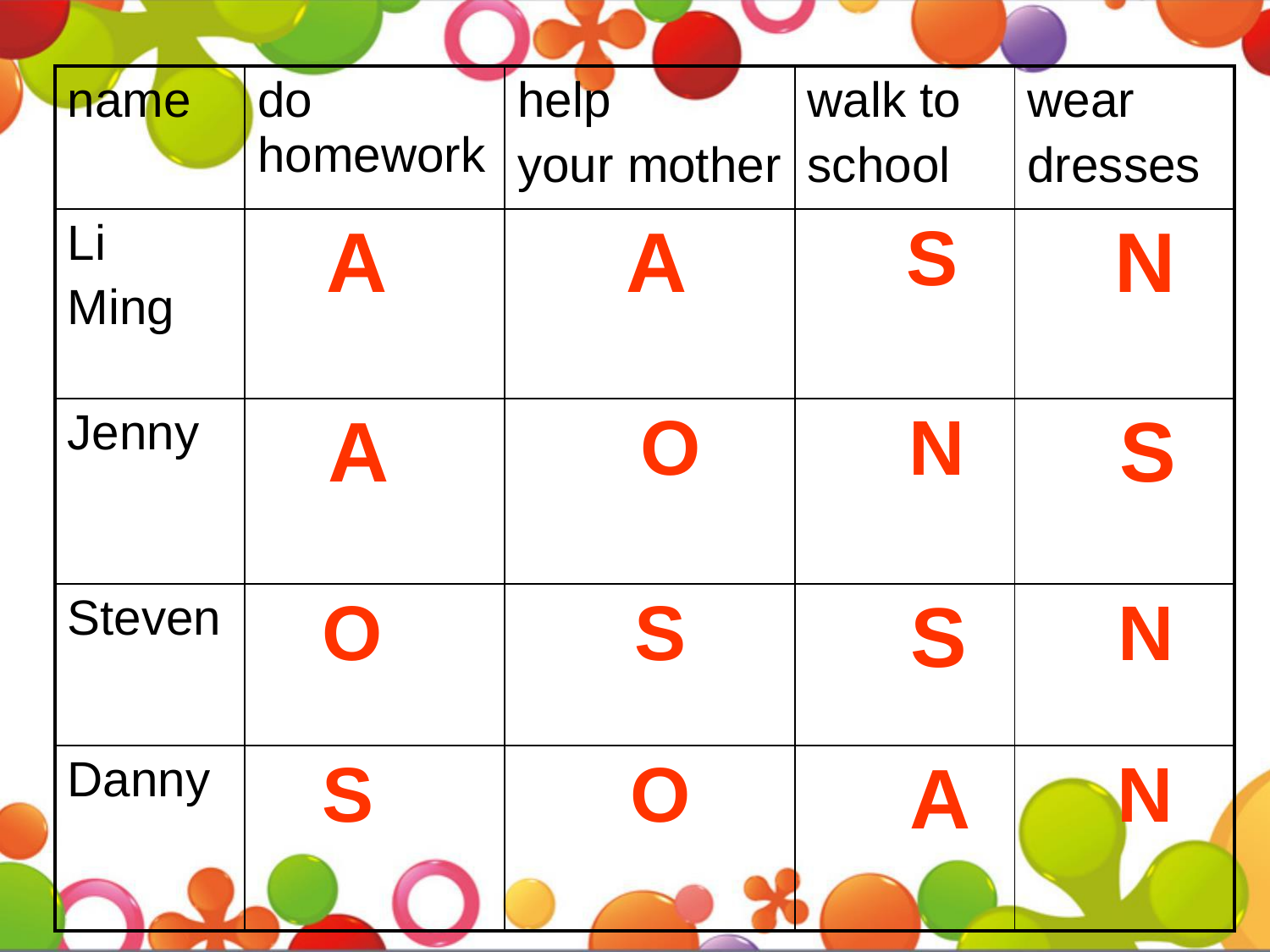

| name | do homework | help your mother | walk to school | wear dresses |
| --- | --- | --- | --- | --- |
| Li Ming | A | A | S | N |
| Jenny | A | O | N | S |
| Steven | O | S | S | N |
| Danny | S | O | A | N |